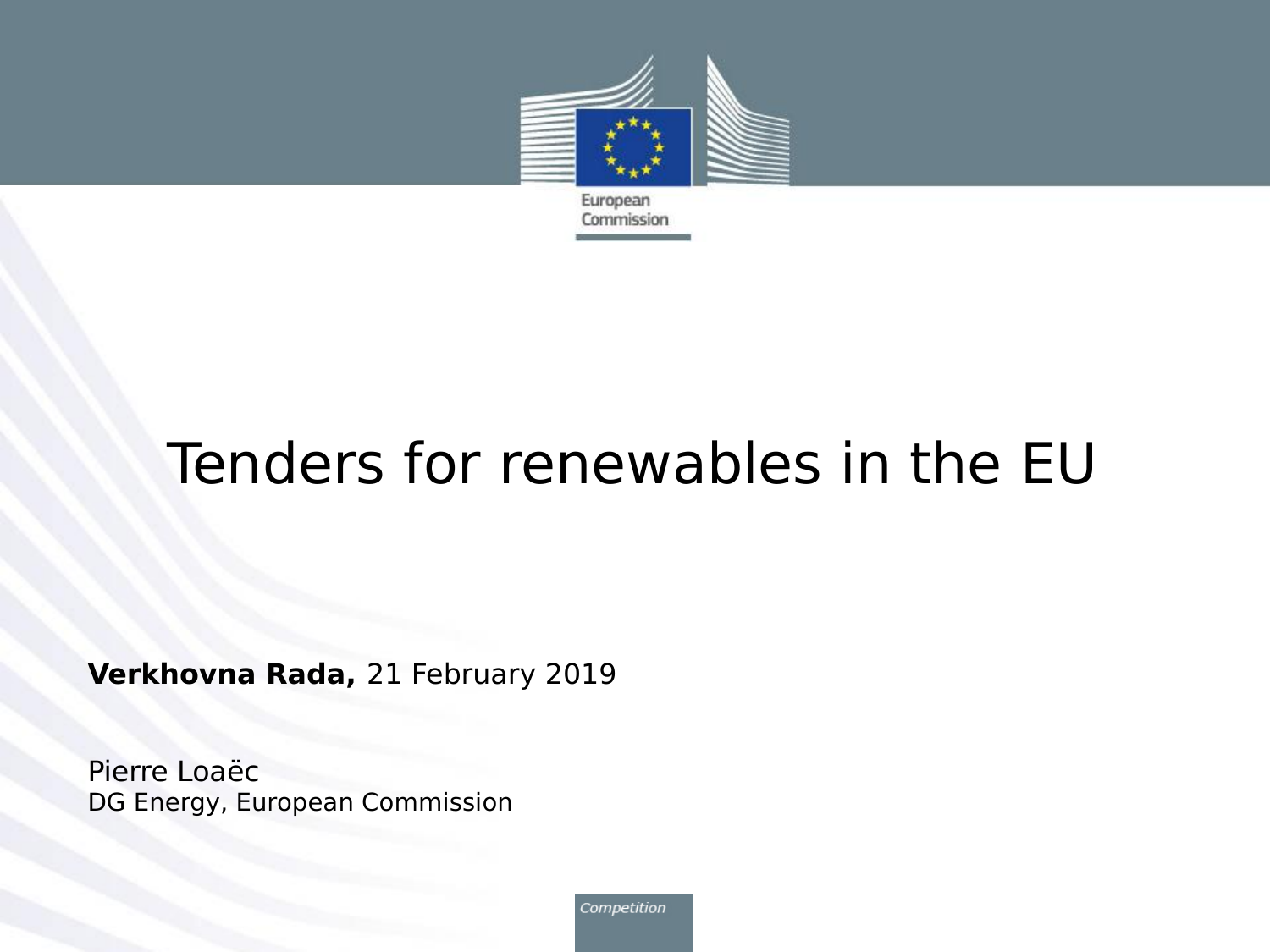

# Tenders for renewables in the EU
Verkhovna Rada, 21 February 2019

Pierre Loaëc
DG Energy, European Commission